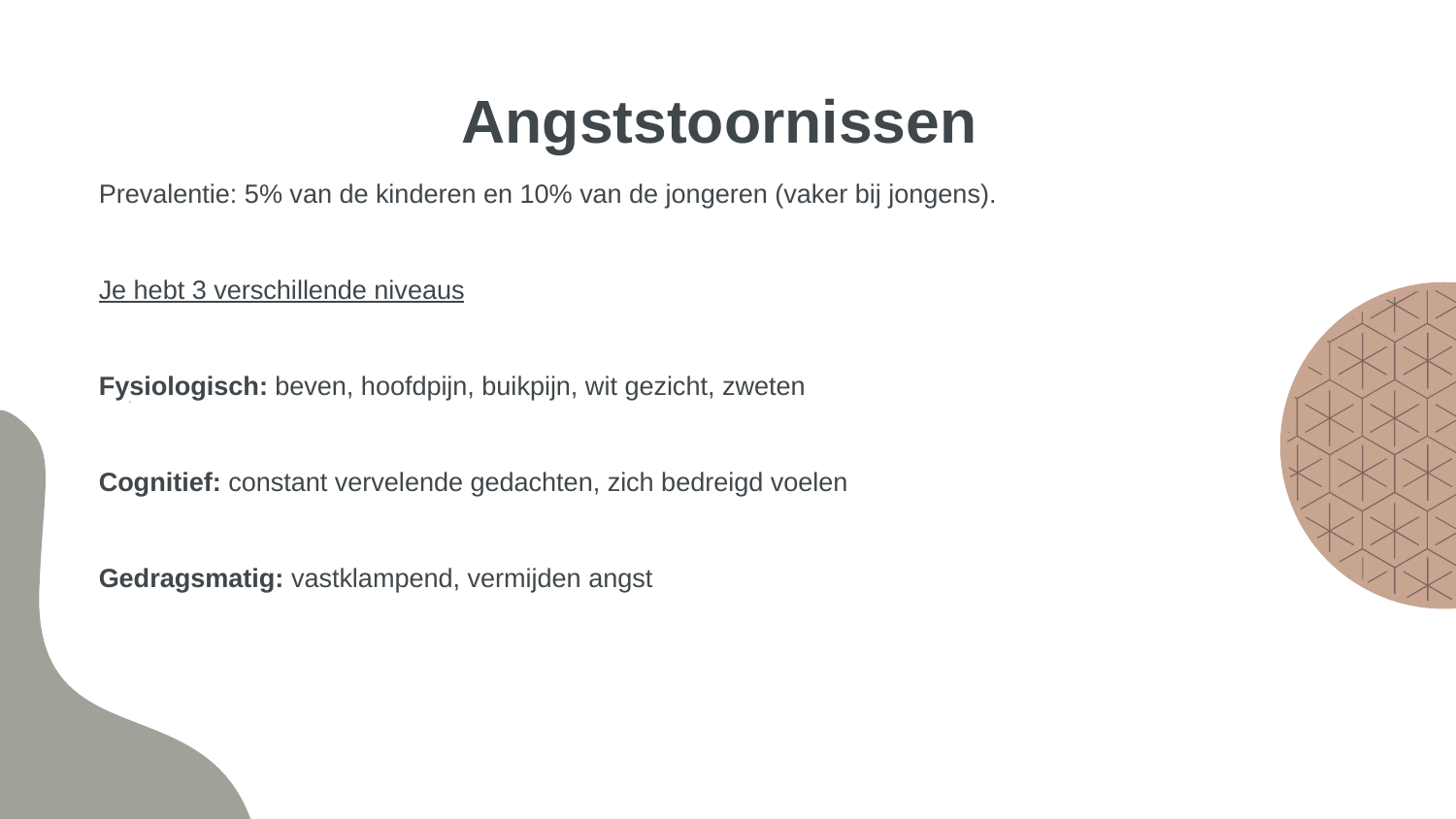

# Angststoornissen
Prevalentie: 5% van de kinderen en 10% van de jongeren (vaker bij jongens).
Je hebt 3 verschillende niveaus
Fysiologisch: beven, hoofdpijn, buikpijn, wit gezicht, zweten
Cognitief: constant vervelende gedachten, zich bedreigd voelen
Gedragsmatig: vastklampend, vermijden angst